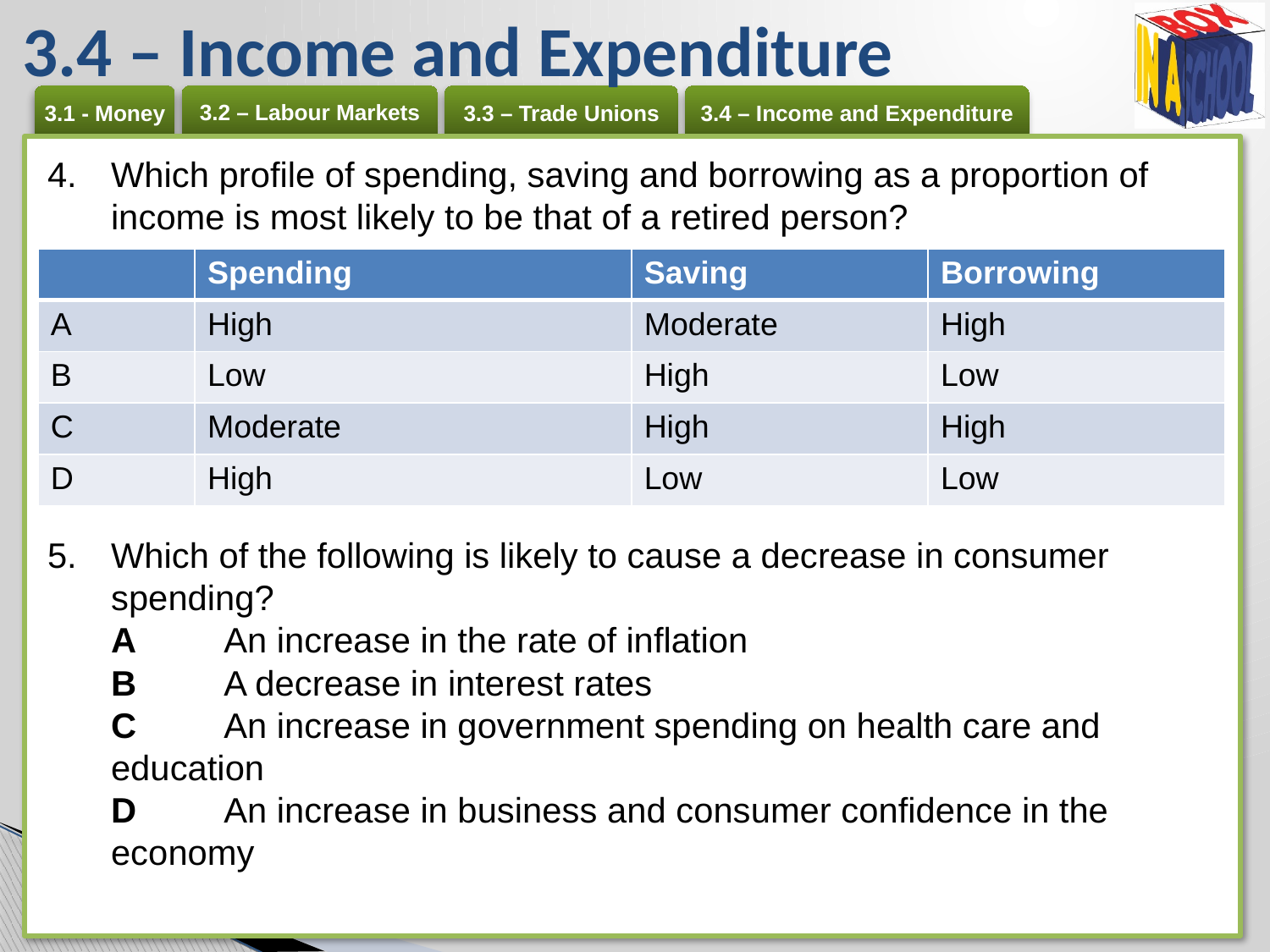

# 3.4 – Income and Expenditure
Which profile of spending, saving and borrowing as a proportion of income is most likely to be that of a retired person?
Which of the following is likely to cause a decrease in consumer spending?
A 	An increase in the rate of inflation
B 	A decrease in interest rates
C 	An increase in government spending on health care and education
D 	An increase in business and consumer confidence in the economy
|  | Spending | Saving | Borrowing |
| --- | --- | --- | --- |
| A | High | Moderate | High |
| B | Low | High | Low |
| C | Moderate | High | High |
| D | High | Low | Low |